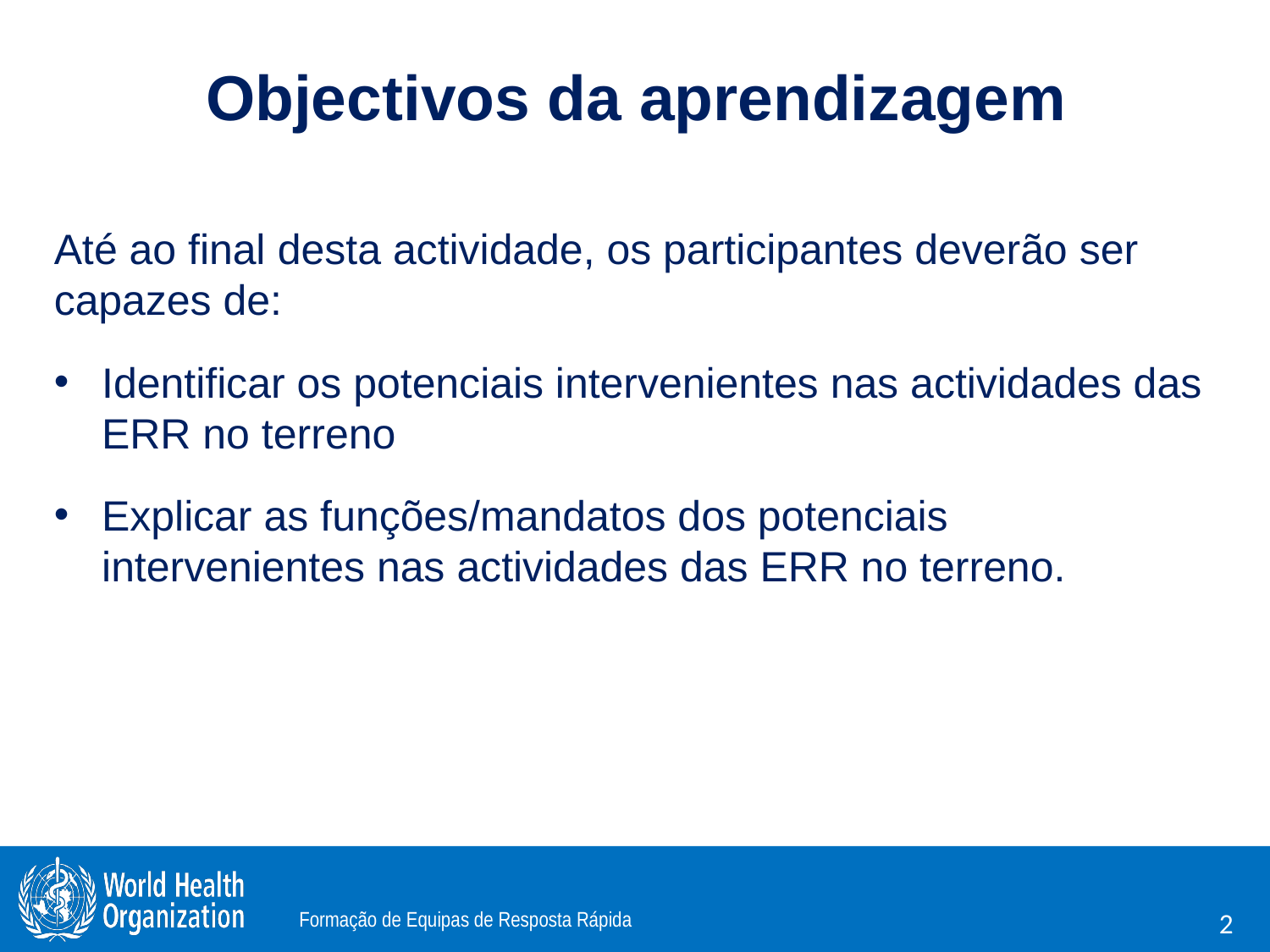

# Objectivos da aprendizagem
Até ao final desta actividade, os participantes deverão ser capazes de:
Identificar os potenciais intervenientes nas actividades das ERR no terreno
Explicar as funções/mandatos dos potenciais intervenientes nas actividades das ERR no terreno.